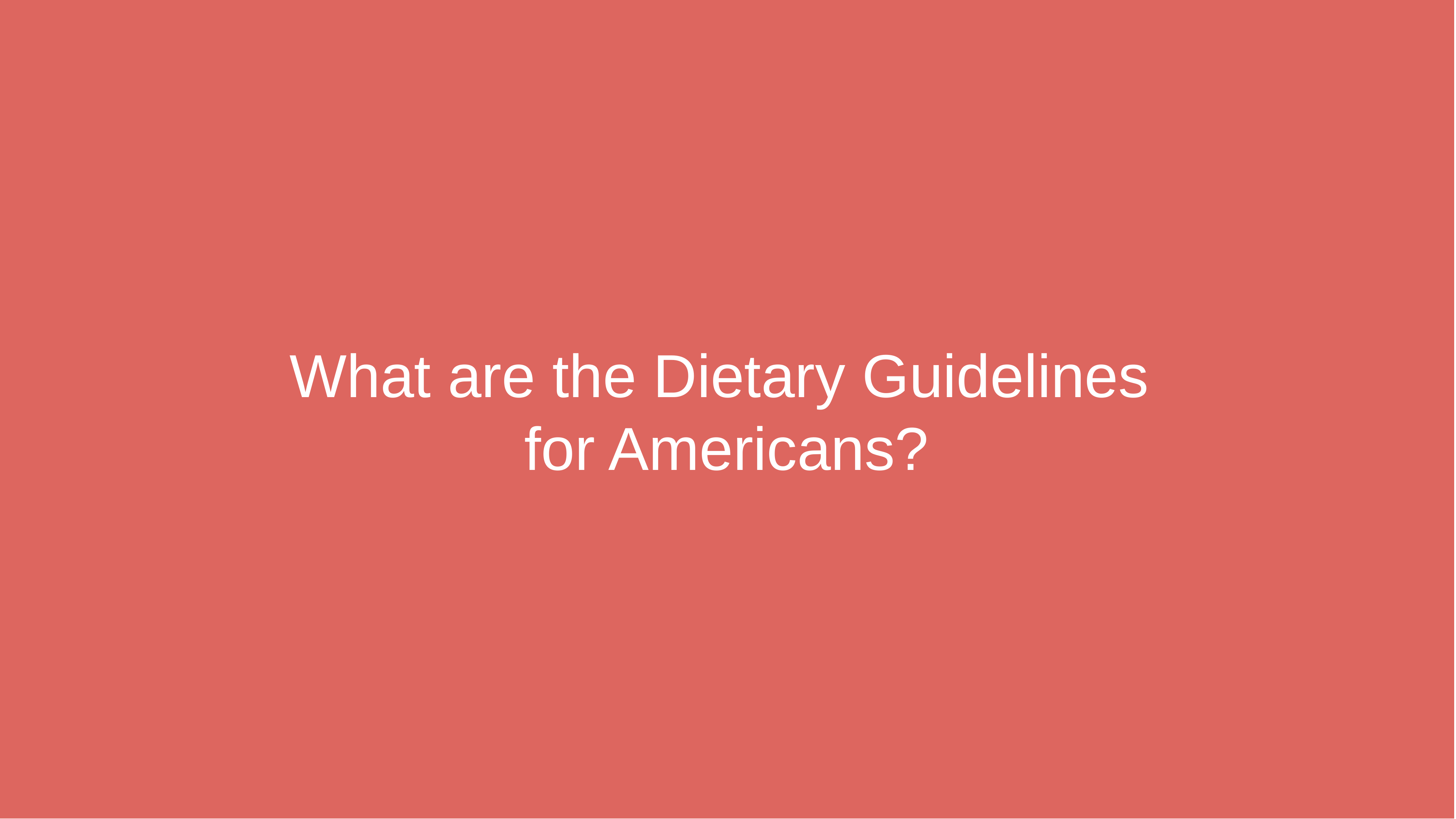

What are the Dietary Guidelines
for Americans?